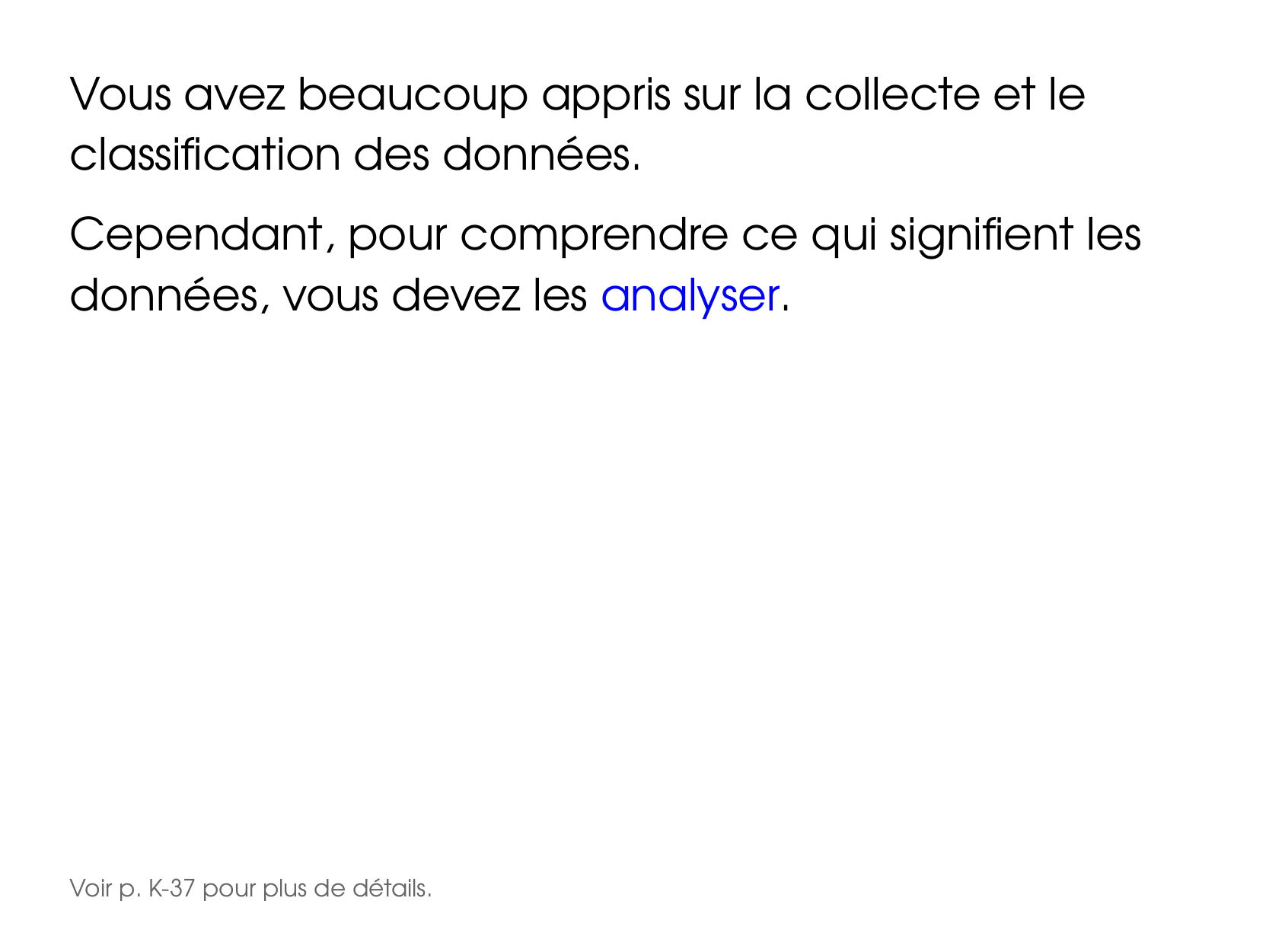

Vous avez beaucoup appris sur la collecte et le classification des données.
Cependant, pour comprendre ce qui signifient les données, vous devez les analyser.
Voir p. K-37 pour plus de détails.